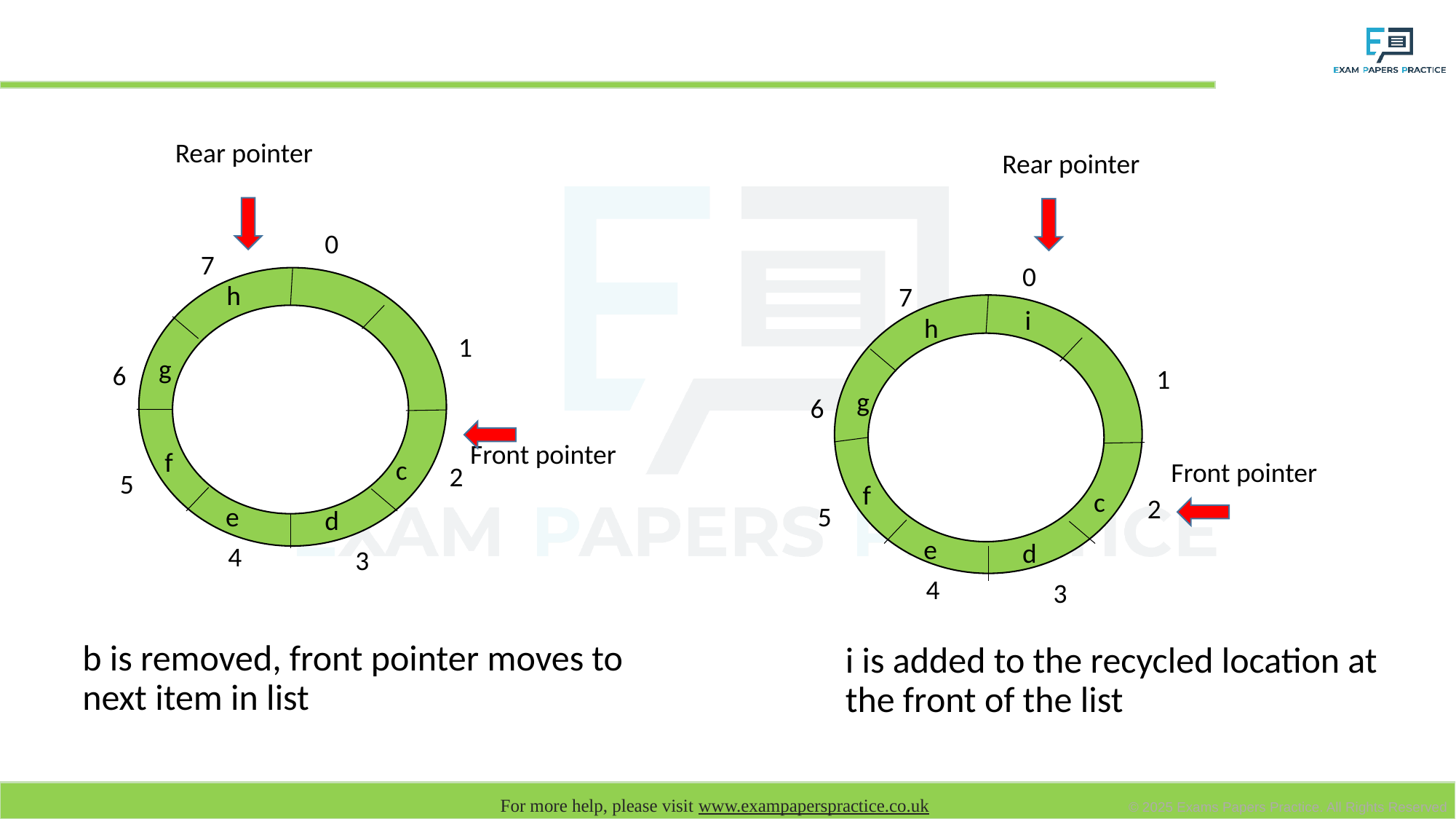

# Example circular queue with 7 elements
Rear pointer
Rear pointer

0
7
0
a
h
7
a
i

h
1

g
6
1
g
6

Front pointer
f
c
Front pointer
2
5
f
c

2
e
5
d
e
d
4
3
4
3
b is removed, front pointer moves to next item in list
i is added to the recycled location at the front of the list